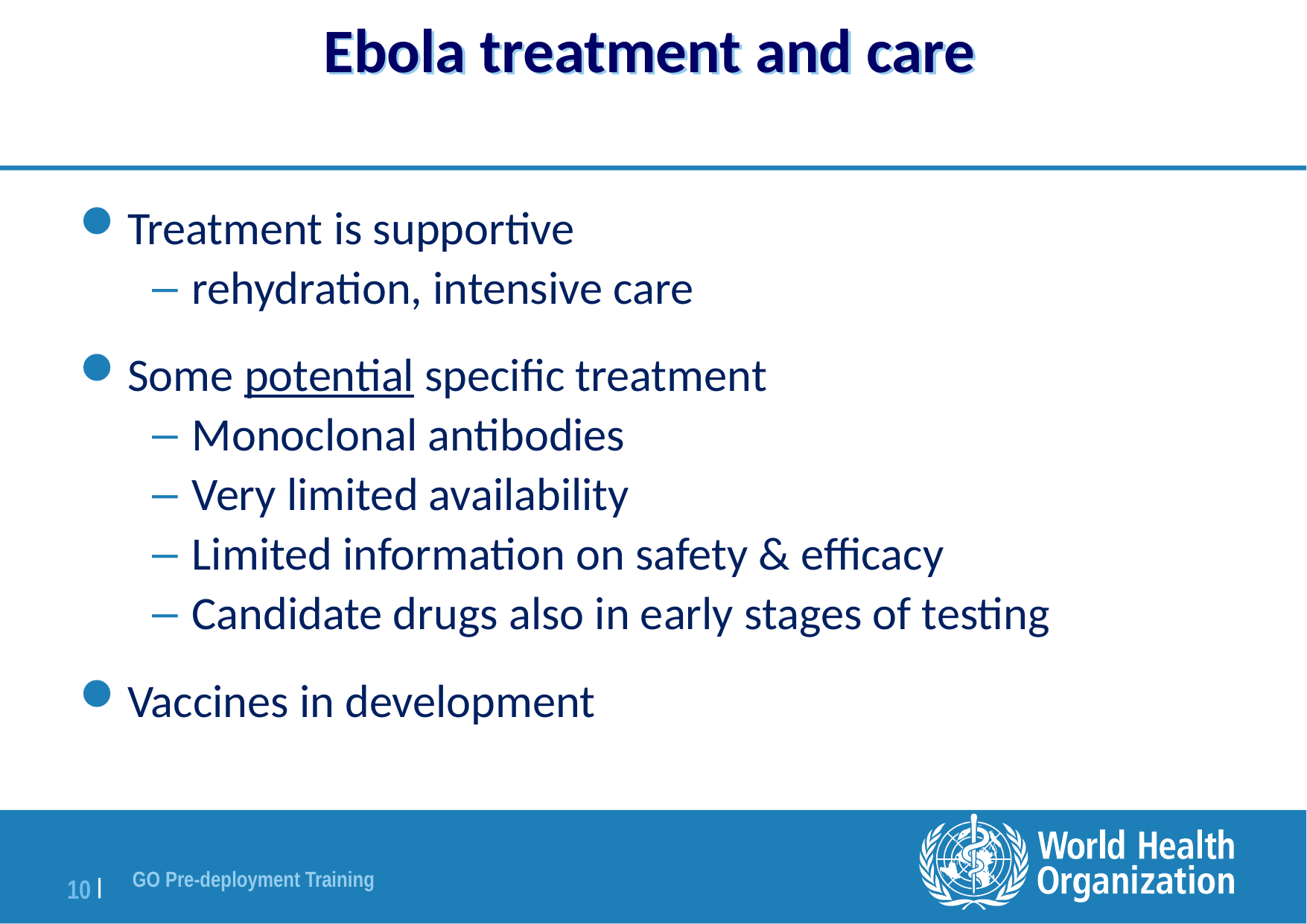

# Ebola treatment and care
Treatment is supportive
rehydration, intensive care
Some potential specific treatment
Monoclonal antibodies
Very limited availability
Limited information on safety & efficacy
Candidate drugs also in early stages of testing
Vaccines in development